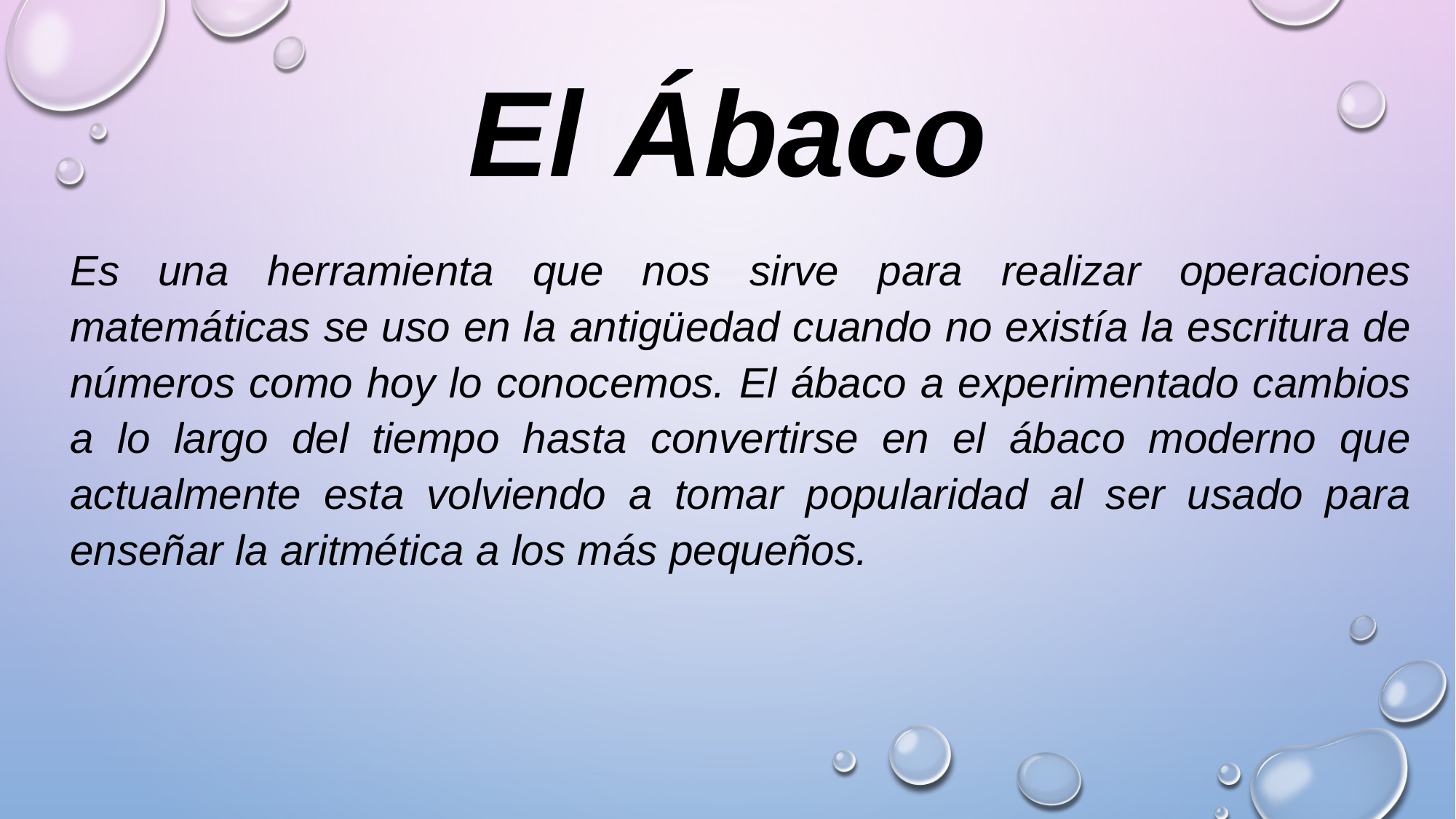

# El Ábaco
Es una herramienta que nos sirve para realizar operaciones matemáticas se uso en la antigüedad cuando no existía la escritura de números como hoy lo conocemos. El ábaco a experimentado cambios a lo largo del tiempo hasta convertirse en el ábaco moderno que actualmente esta volviendo a tomar popularidad al ser usado para enseñar la aritmética a los más pequeños.